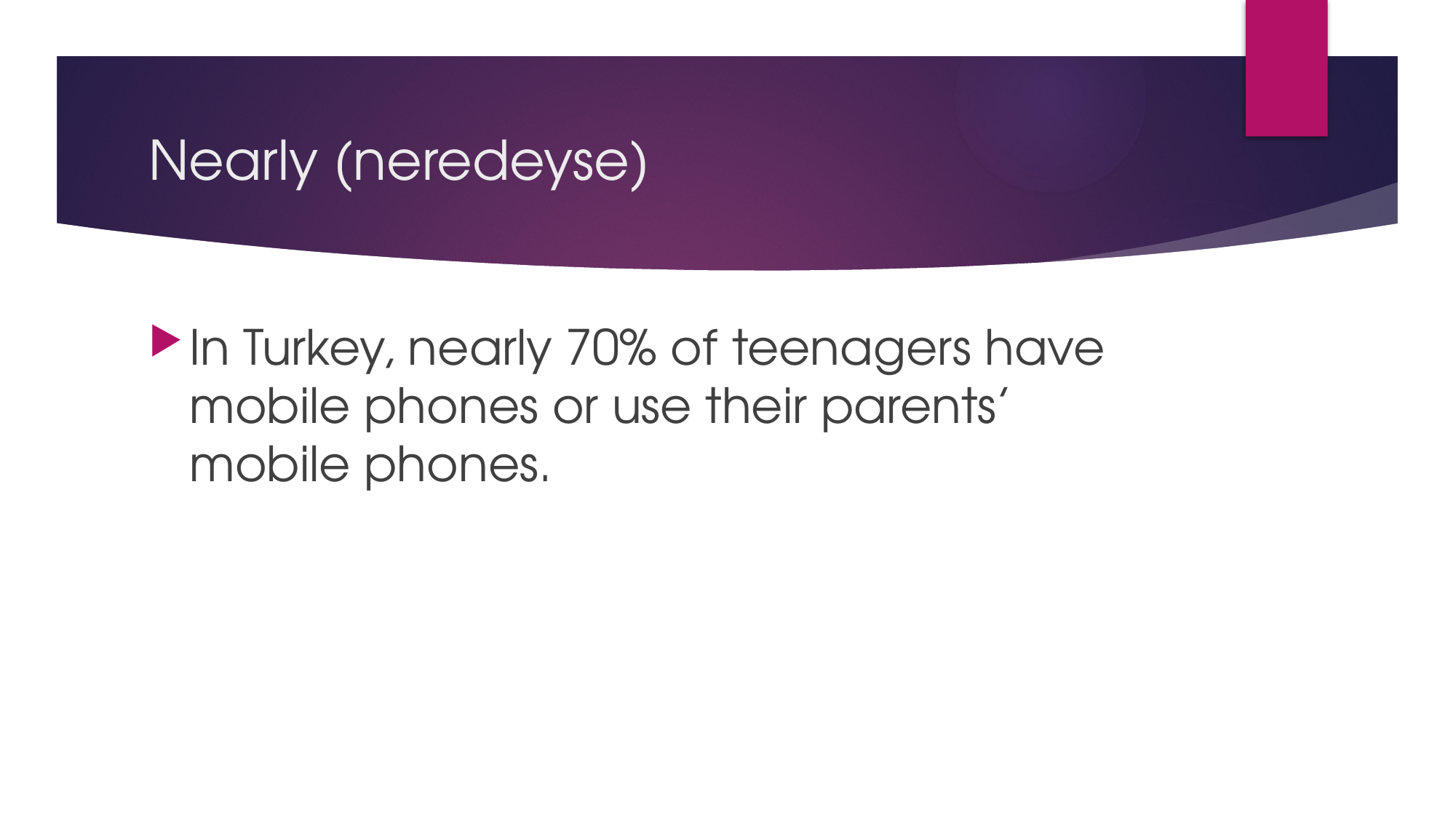

# Nearly (neredeyse)
In Turkey, nearly 70% of teenagers have mobile phones or use their parents’ mobile phones.